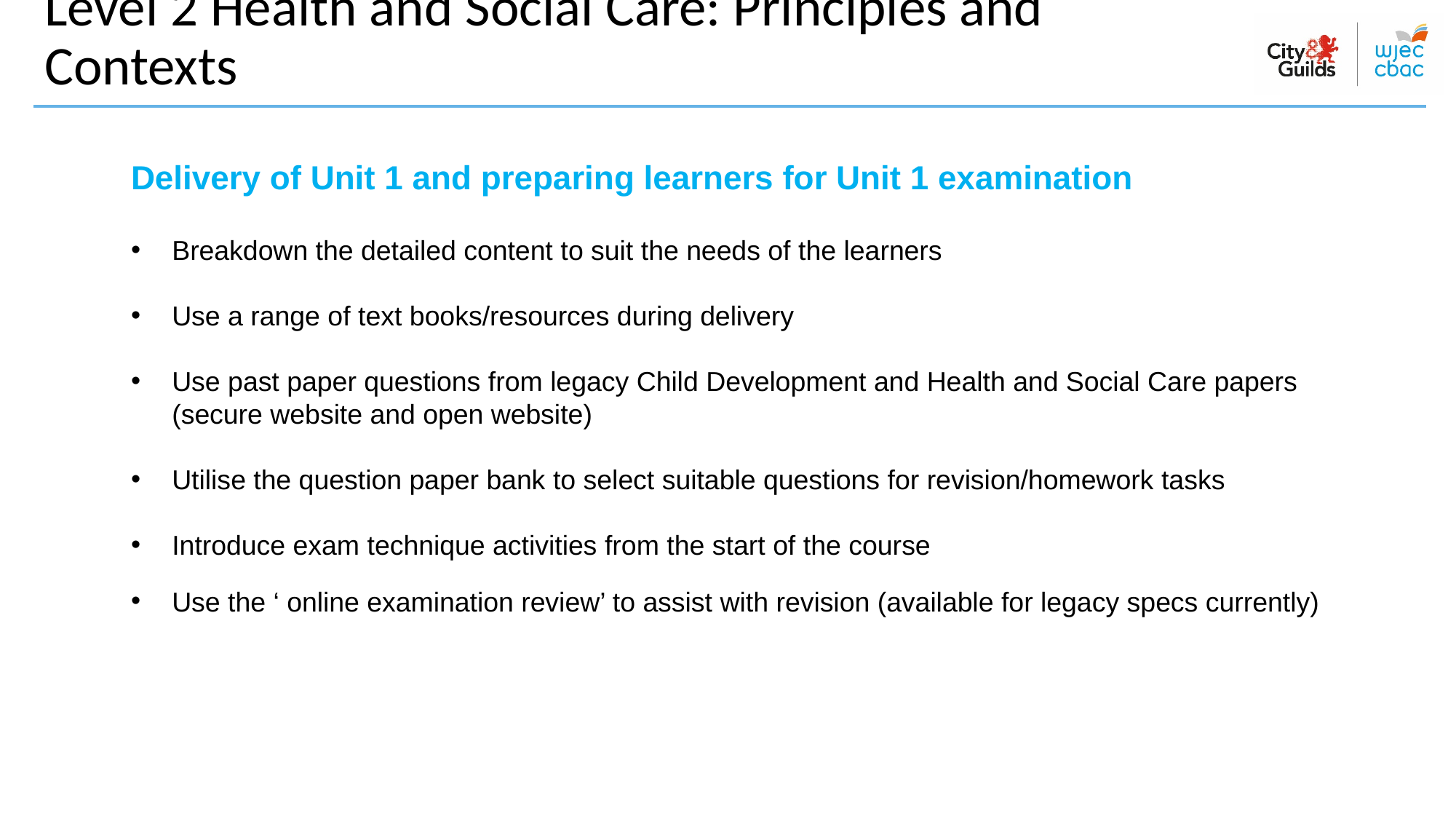

# Level 2 Health and Social Care: Principles and Contexts

Delivery of Unit 1 and preparing learners for Unit 1 examination

Breakdown the detailed content to suit the needs of the learners

Use a range of text books/resources during delivery

Use past paper questions from legacy Child Development and Health and Social Care papers (secure website and open website)

Utilise the question paper bank to select suitable questions for revision/homework tasks

Introduce exam technique activities from the start of the course
Use the ‘ online examination review’ to assist with revision (available for legacy specs currently)